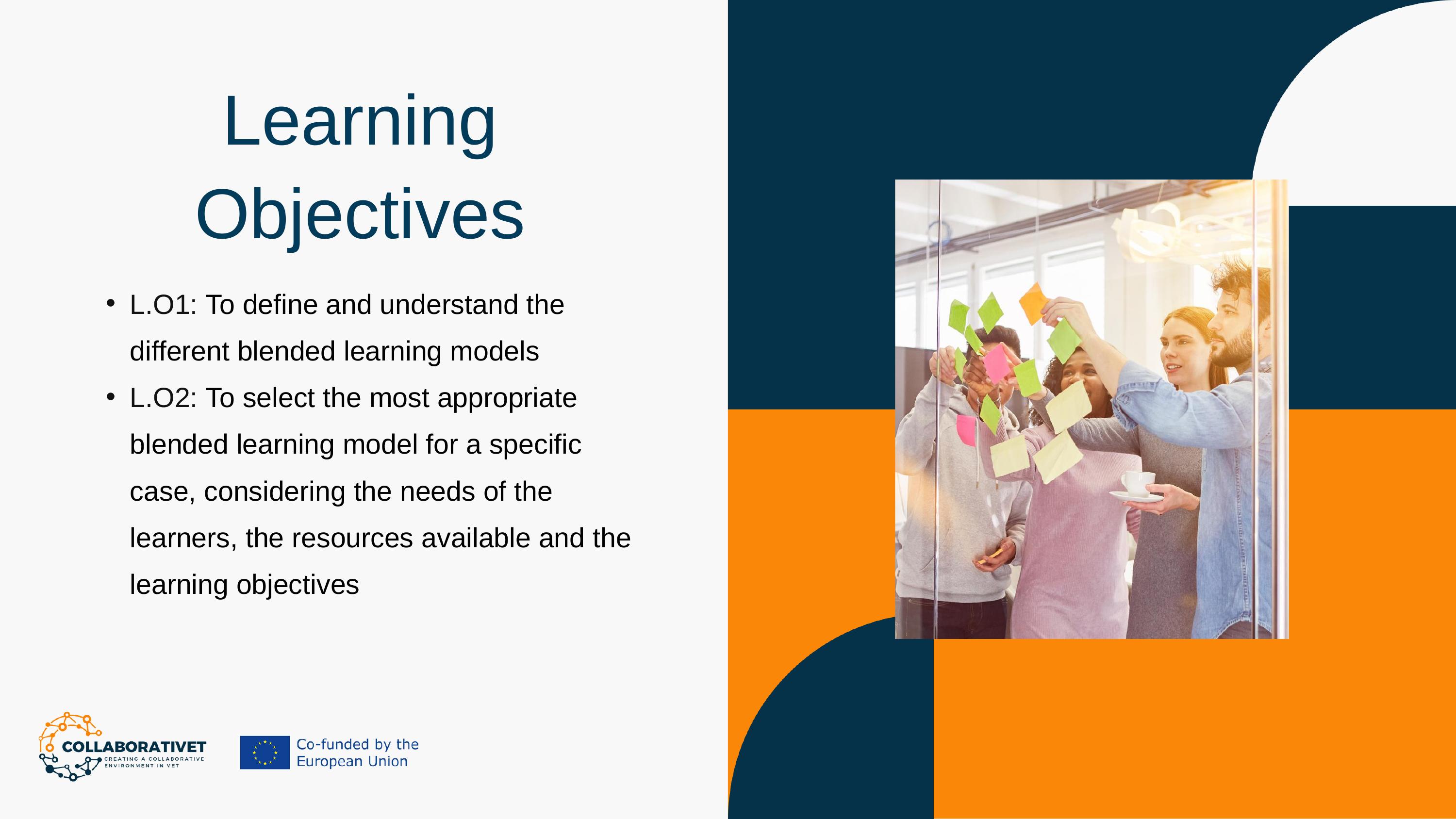

Learning Objectives

L.O1: To define and understand the different blended learning models
L.O2: To select the most appropriate blended learning model for a specific case, considering the needs of the learners, the resources available and the learning objectives